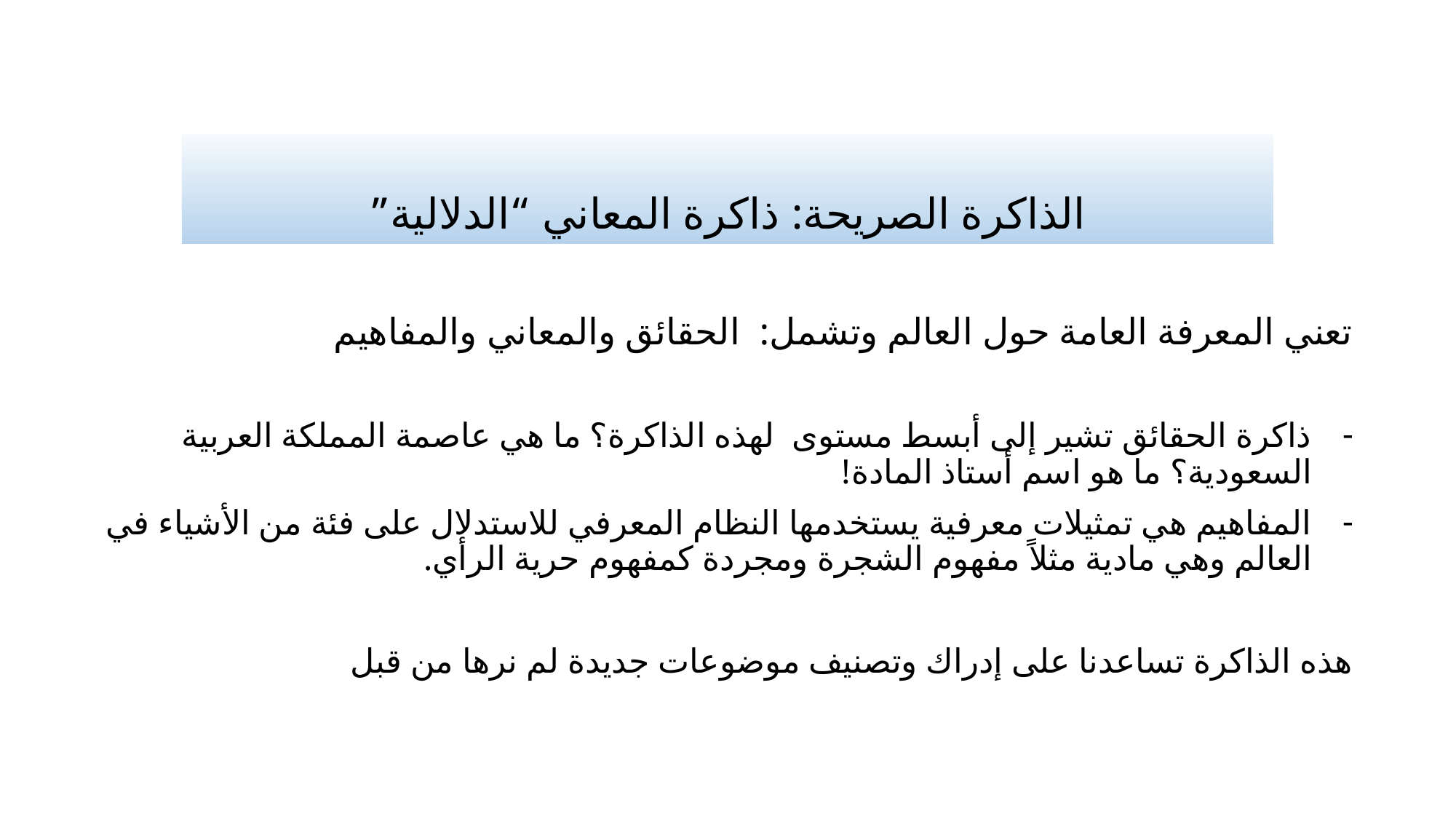

# الذاكرة الصريحة: ذاكرة المعاني “الدلالية”
تعني المعرفة العامة حول العالم وتشمل:  الحقائق والمعاني والمفاهيم

ذاكرة الحقائق تشير إلى أبسط مستوى  لهذه الذاكرة؟ ما هي عاصمة المملكة العربية السعودية؟ ما هو اسم أستاذ المادة!
المفاهيم هي تمثيلات معرفية يستخدمها النظام المعرفي للاستدلال على فئة من الأشياء في العالم وهي مادية مثلاً مفهوم الشجرة ومجردة كمفهوم حرية الرأي.

هذه الذاكرة تساعدنا على إدراك وتصنيف موضوعات جديدة لم نرها من قبل